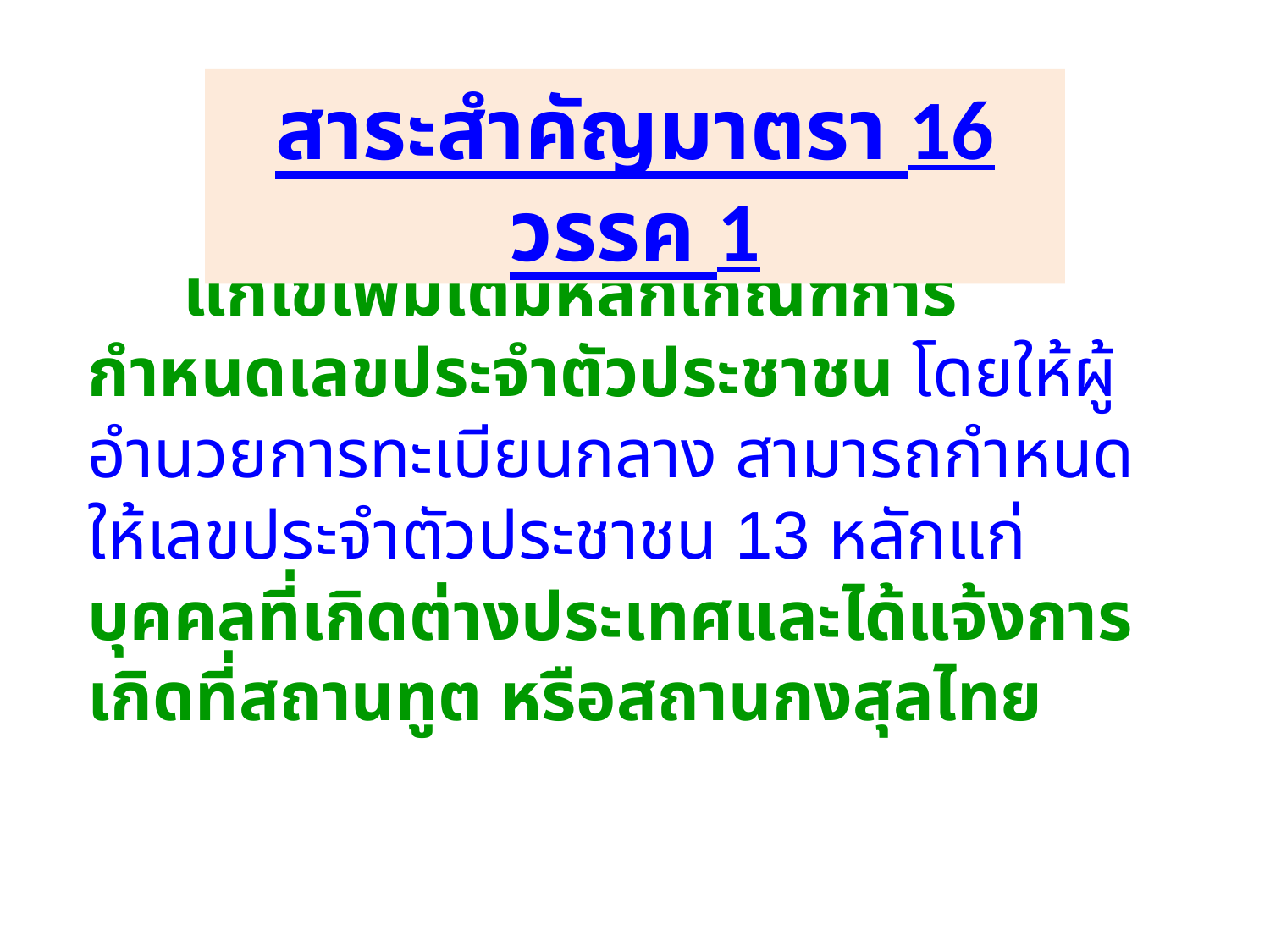

สาระสำคัญมาตรา 16 วรรค 1
# แก้ไขเพิ่มเติมหลักเกณฑ์การกำหนดเลขประจำตัวประชาชน โดยให้ผู้อำนวยการทะเบียนกลาง สามารถกำหนดให้เลขประจำตัวประชาชน 13 หลักแก่บุคคลที่เกิดต่างประเทศและได้แจ้งการเกิดที่สถานทูต หรือสถานกงสุลไทย